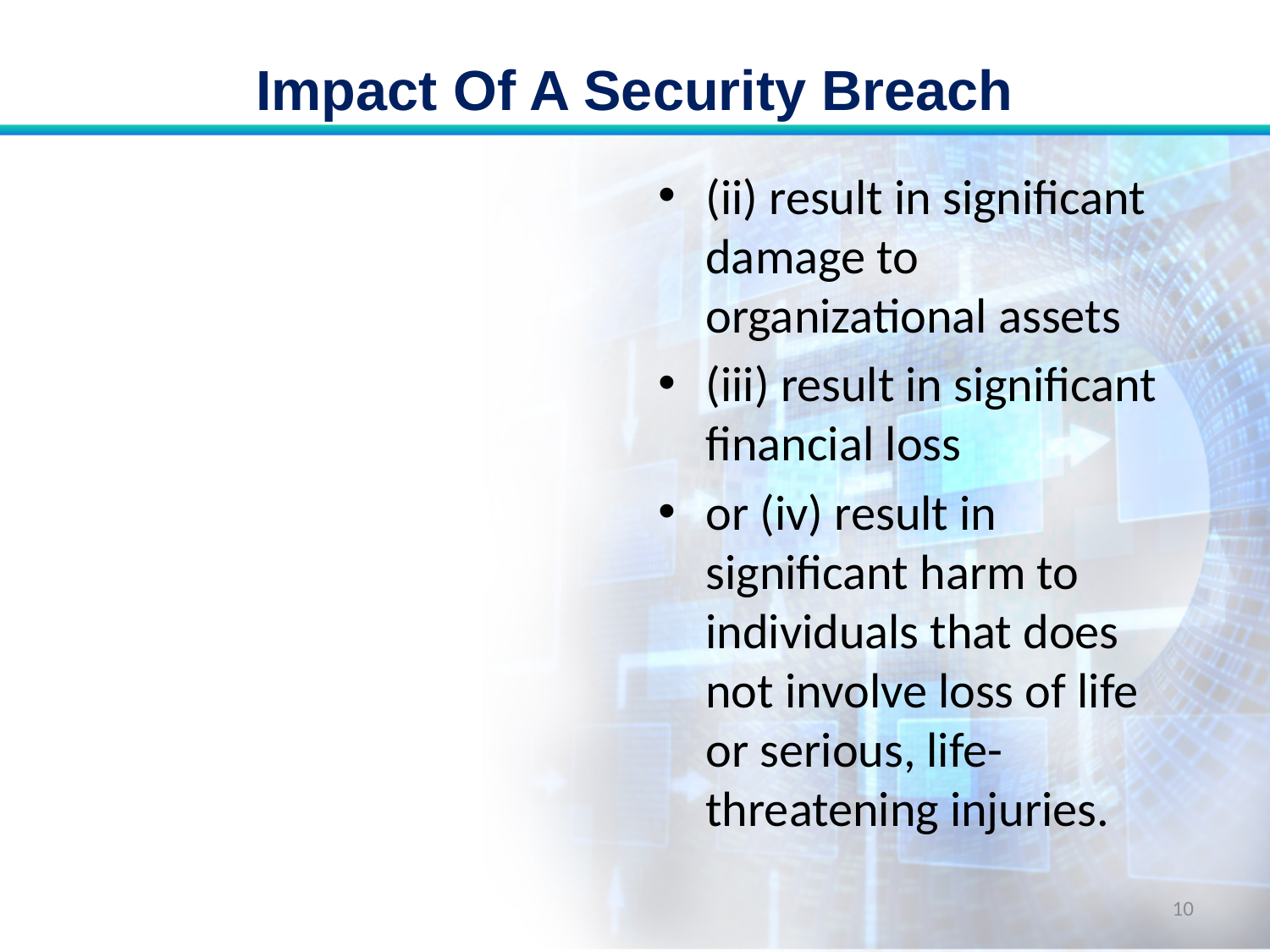

# Impact Of A Security Breach
(ii) result in significant damage to organizational assets
(iii) result in significant financial loss
or (iv) result in significant harm to individuals that does not involve loss of life or serious, life-threatening injuries.
10